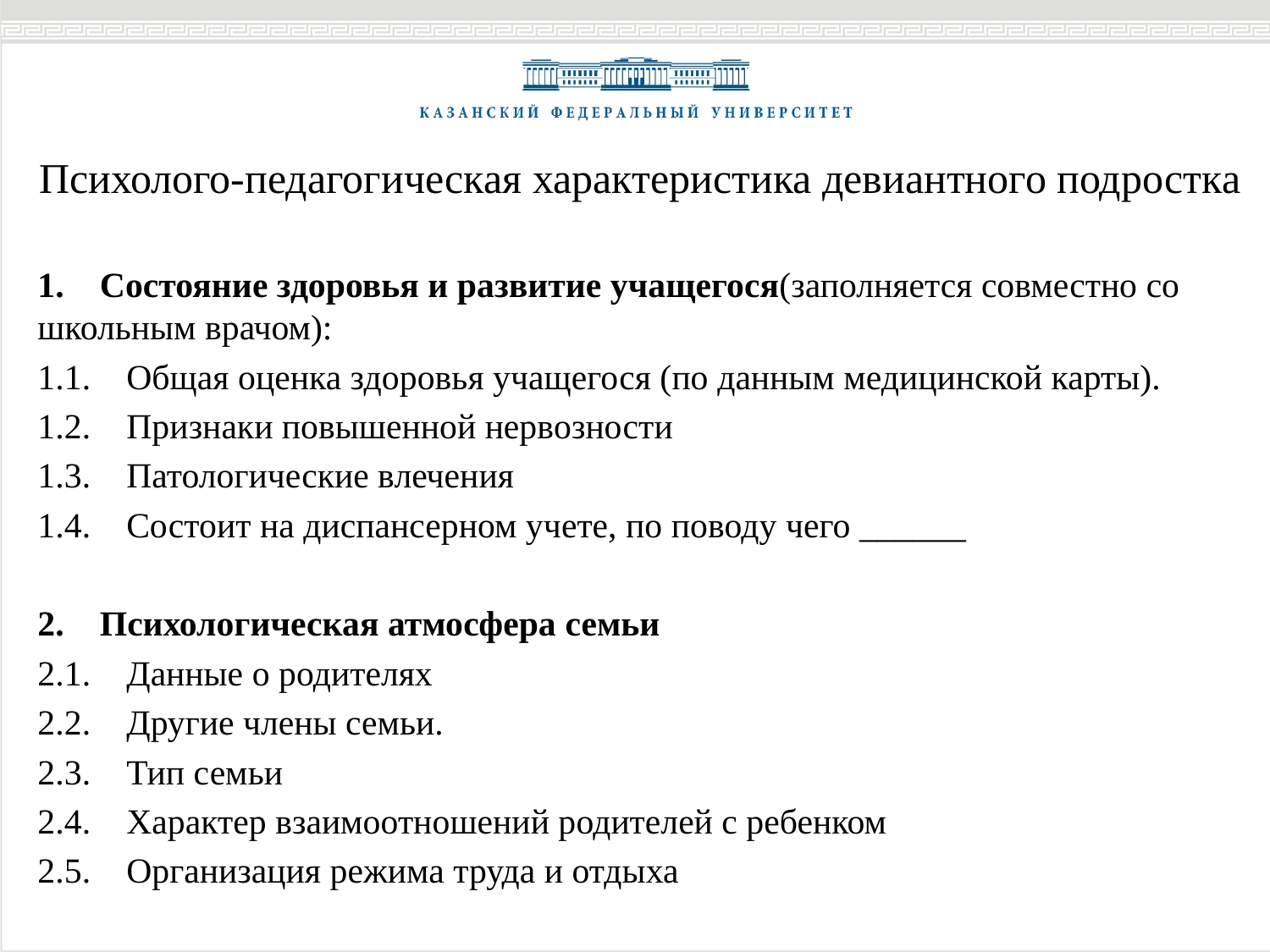

Психолого-педагогическая характеристика девиантного подростка
1.    Состояние здоровья и развитие учащегося(заполняется совместно со школьным врачом):
1.1.    Общая оценка здоровья учащегося (по данным медицинской карты).
1.2.    Признаки повышенной нервозности
1.3.    Патологические влечения
1.4.    Состоит на диспансерном учете, по поводу чего ______

2.    Психологическая атмосфера семьи
2.1.    Данные о родителях
2.2.    Другие члены семьи.
2.3.    Тип семьи
2.4.    Характер взаимоотношений родителей с ребенком
2.5.    Организация режима труда и отдыха